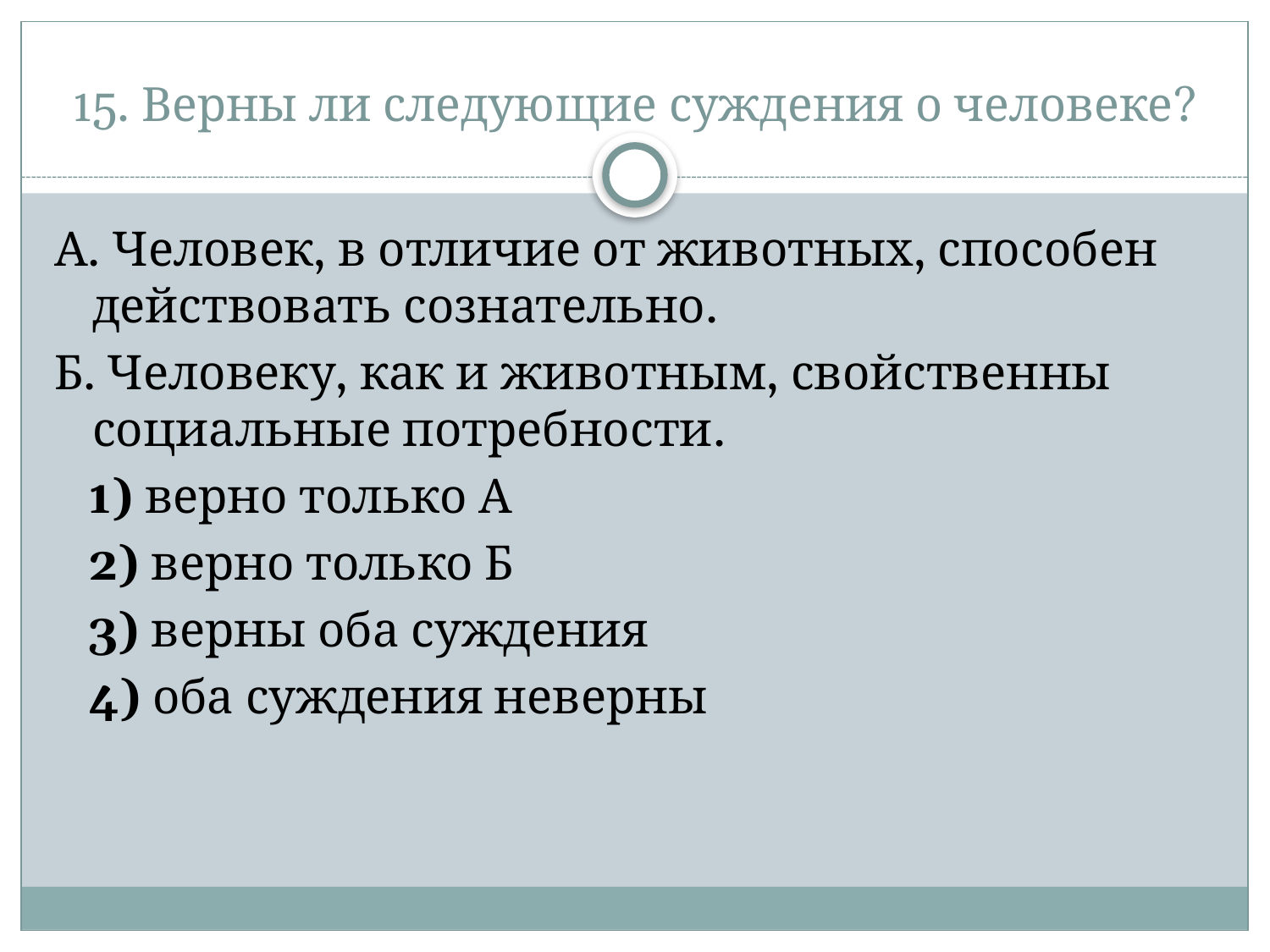

# 15. Верны ли следующие суждения о человеке?
А. Человек, в отличие от животных, способен действовать сознательно.
Б. Человеку, как и животным, свойственны социальные потребности.
   1) верно только А
   2) верно только Б
   3) верны оба суждения
   4) оба суждения неверны